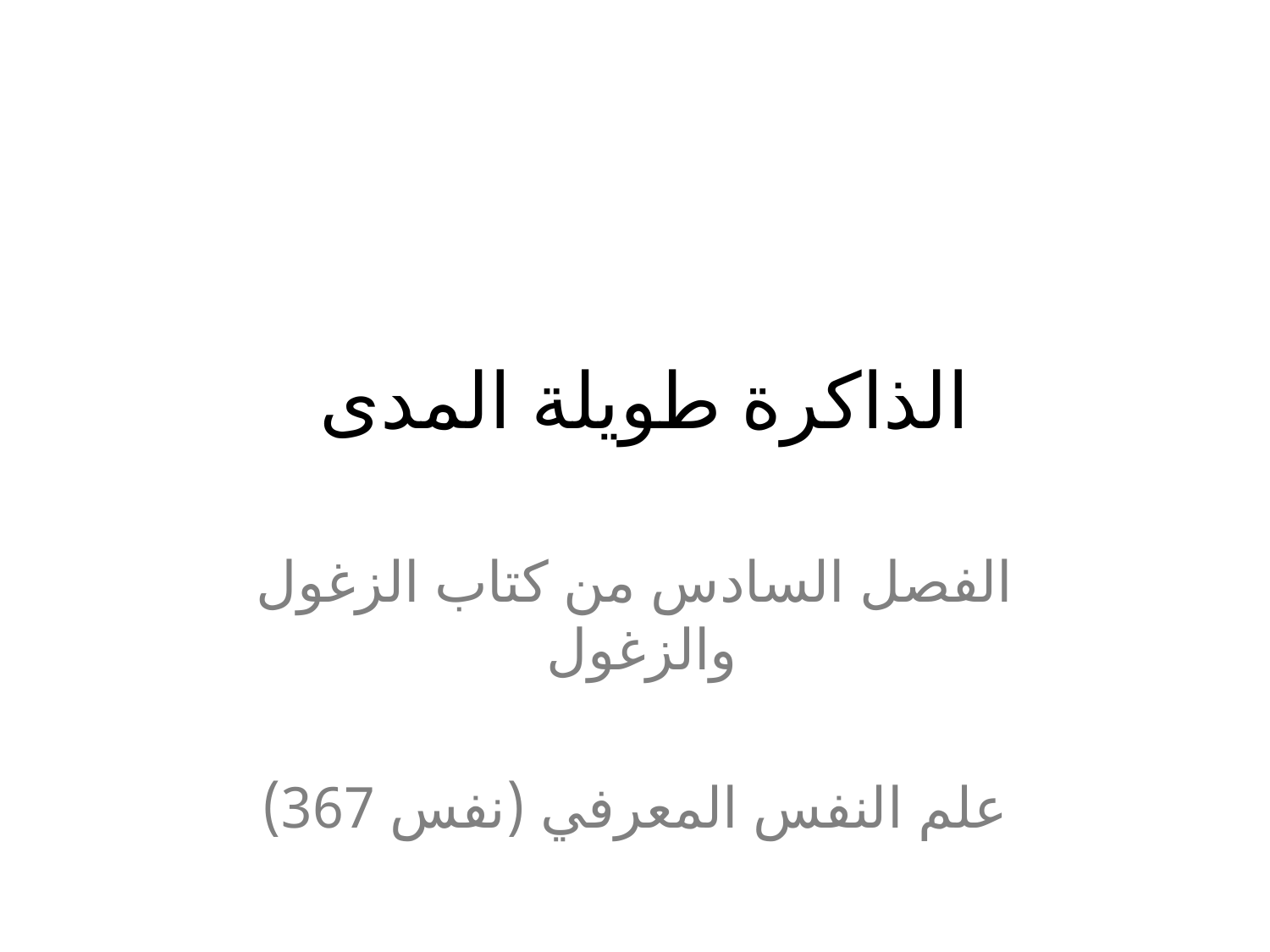

# الذاكرة طويلة المدى
الفصل السادس من كتاب الزغول والزغول

علم النفس المعرفي (نفس 367)